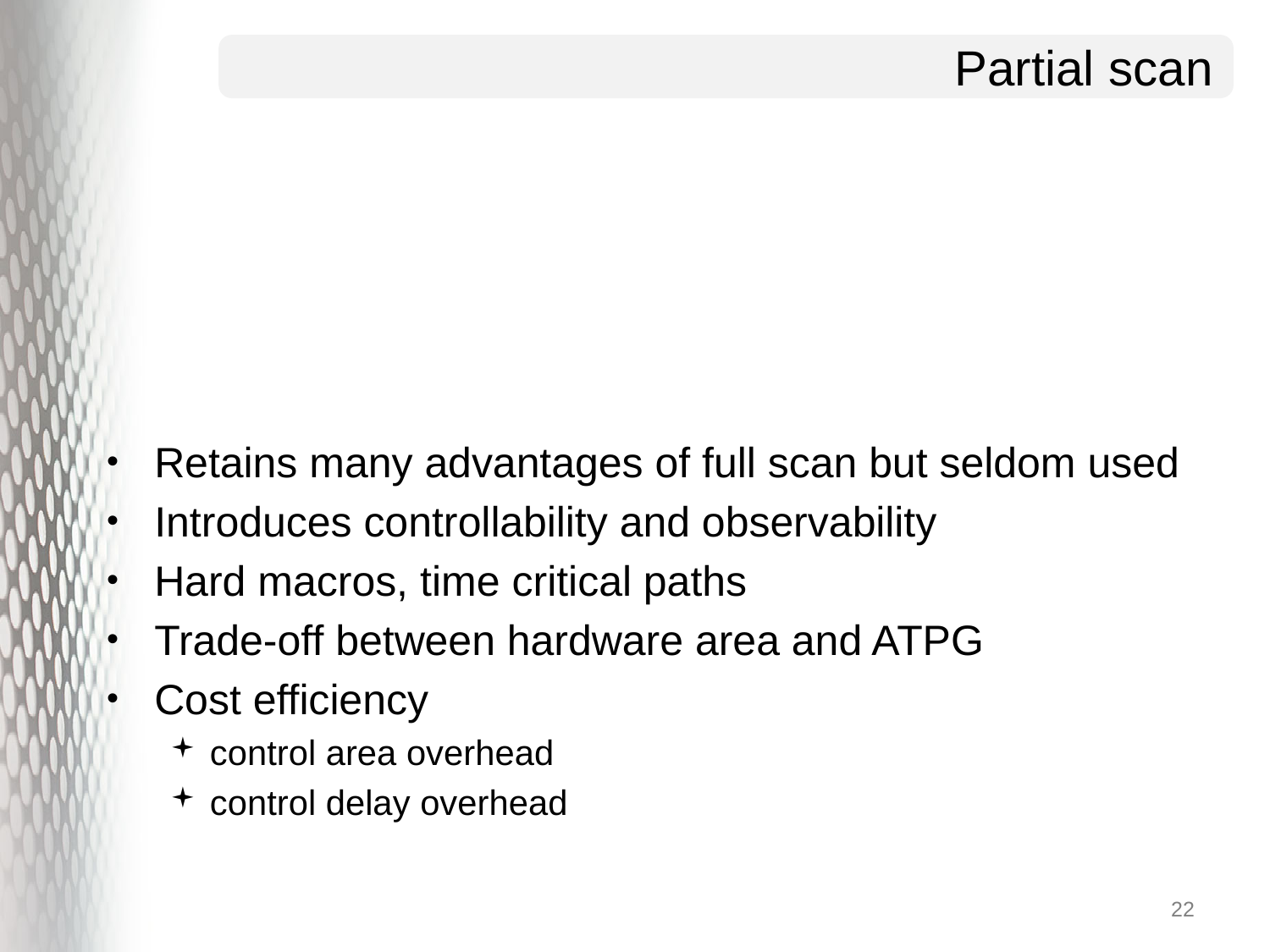

# Partial scan
Retains many advantages of full scan but seldom used
Introduces controllability and observability
Hard macros, time critical paths
Trade-off between hardware area and ATPG
Cost efficiency
control area overhead
control delay overhead